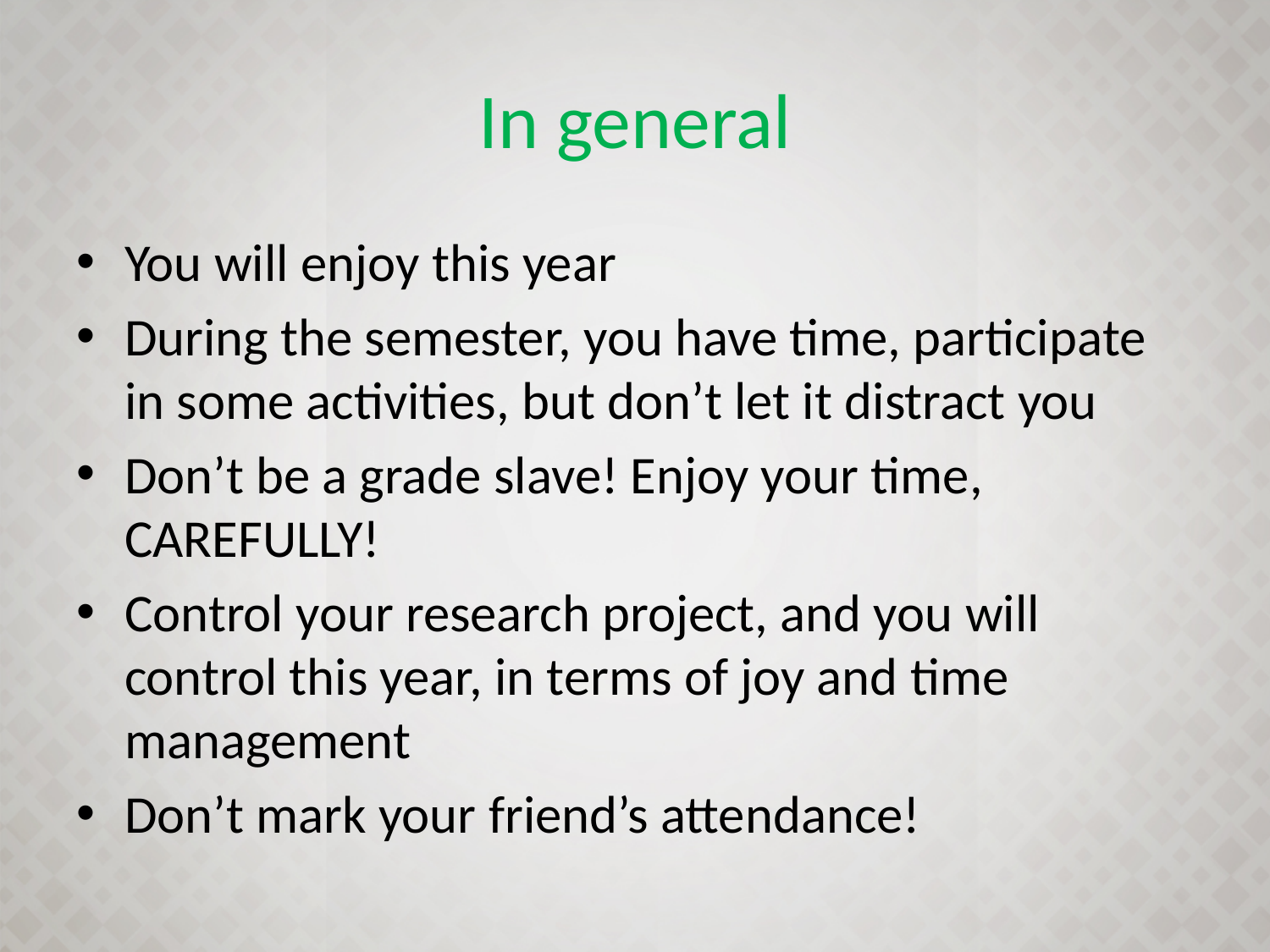

# In general
You will enjoy this year
During the semester, you have time, participate in some activities, but don’t let it distract you
Don’t be a grade slave! Enjoy your time, CAREFULLY!
Control your research project, and you will control this year, in terms of joy and time management
Don’t mark your friend’s attendance!